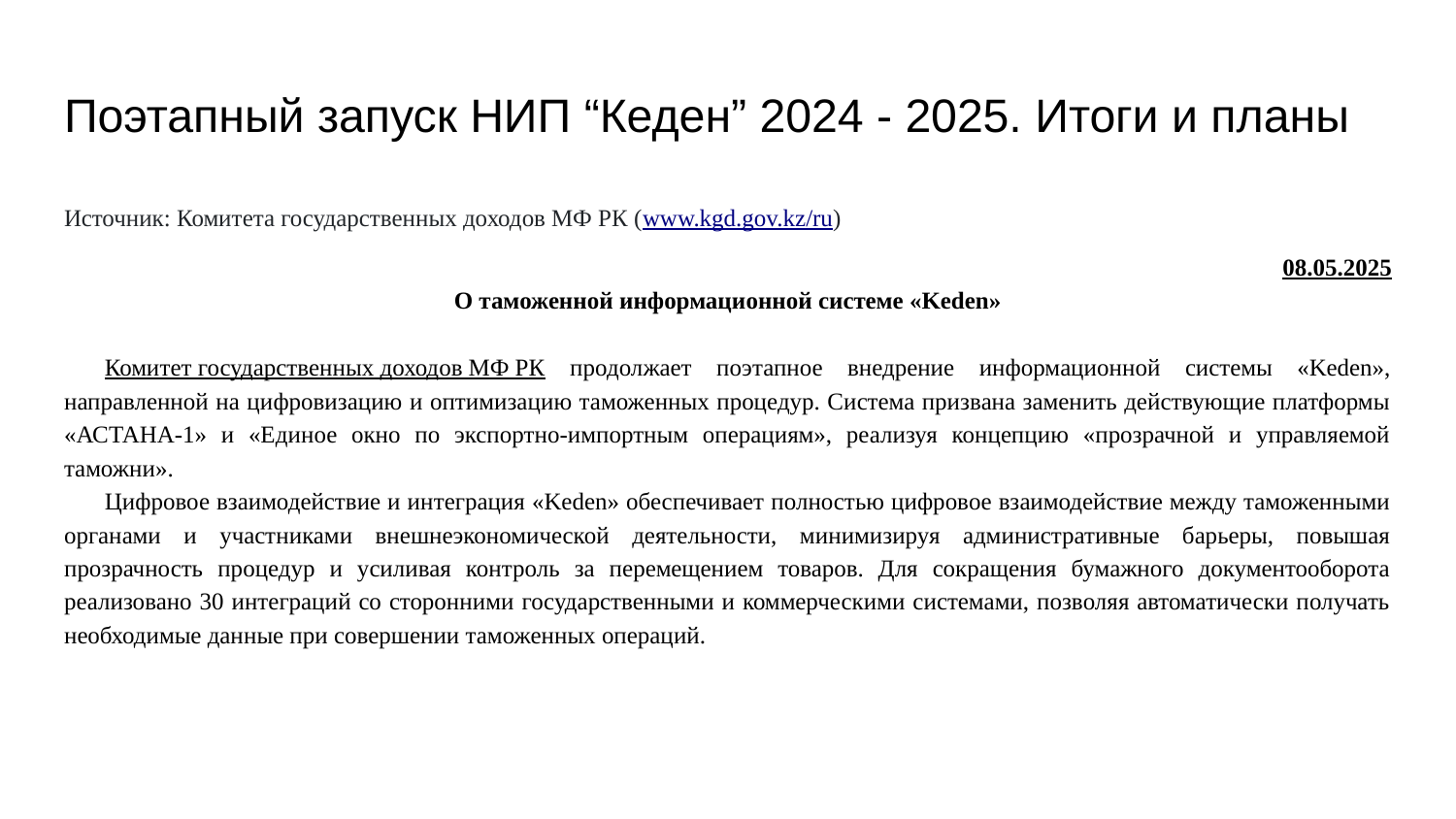

# Поэтапный запуск НИП “Кеден” 2024 - 2025. Итоги и планы
Источник: Комитета государственных доходов МФ РК (www.kgd.gov.kz/ru)
08.05.2025
О таможенной информационной системе «Keden»

Комитет государственных доходов МФ РК продолжает поэтапное внедрение информационной системы «Keden», направленной на цифровизацию и оптимизацию таможенных процедур. Система призвана заменить действующие платформы «АСТАНА-1» и «Единое окно по экспортно-импортным операциям», реализуя концепцию «прозрачной и управляемой таможни».
Цифровое взаимодействие и интеграция «Keden» обеспечивает полностью цифровое взаимодействие между таможенными органами и участниками внешнеэкономической деятельности, минимизируя административные барьеры, повышая прозрачность процедур и усиливая контроль за перемещением товаров. Для сокращения бумажного документооборота реализовано 30 интеграций со сторонними государственными и коммерческими системами, позволяя автоматически получать необходимые данные при совершении таможенных операций.